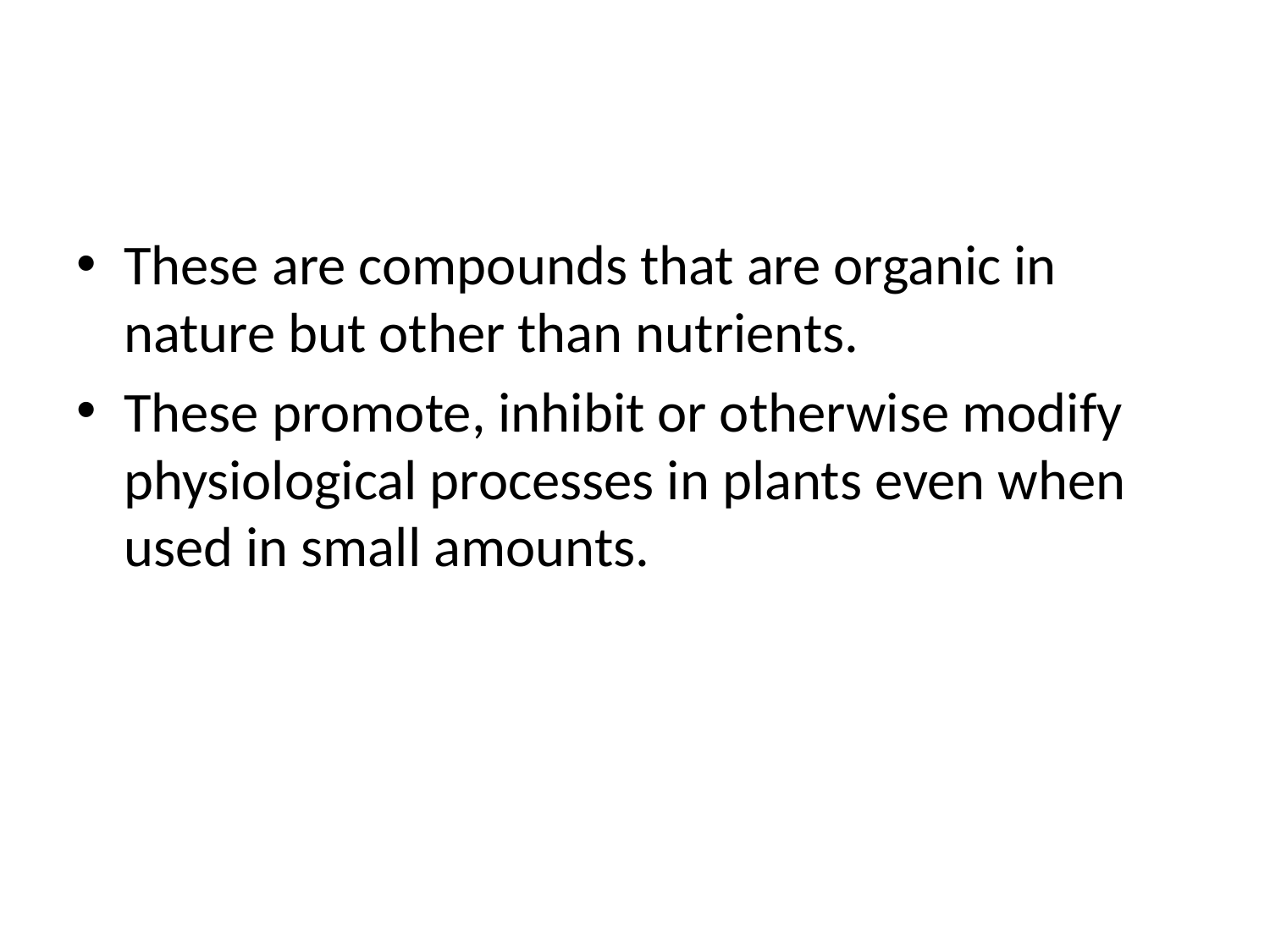

#
These are compounds that are organic in nature but other than nutrients.
These promote, inhibit or otherwise modify physiological processes in plants even when used in small amounts.